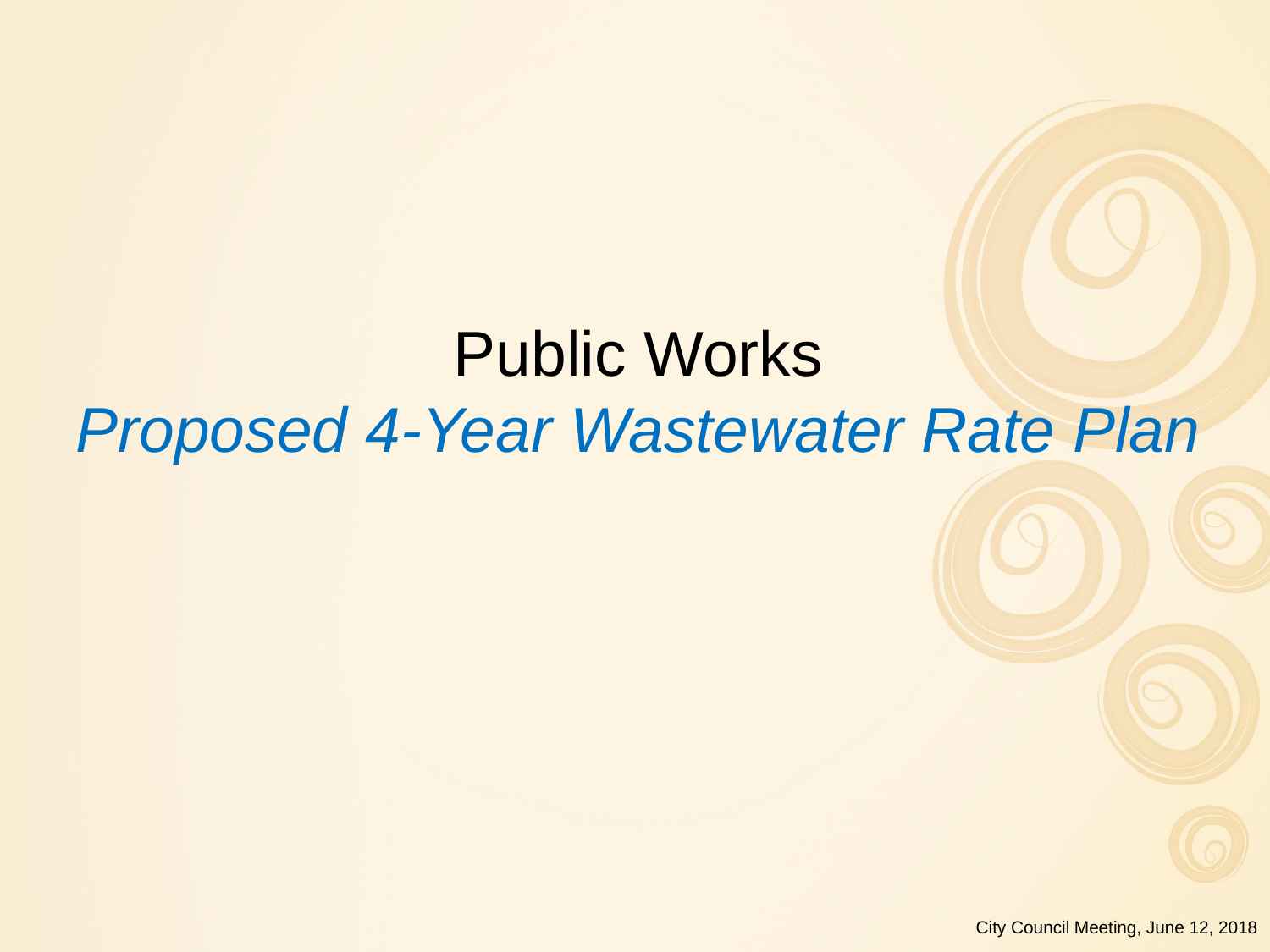

Public Works
Proposed 4-Year Wastewater Rate Plan

City Council Meeting, June 12, 2018